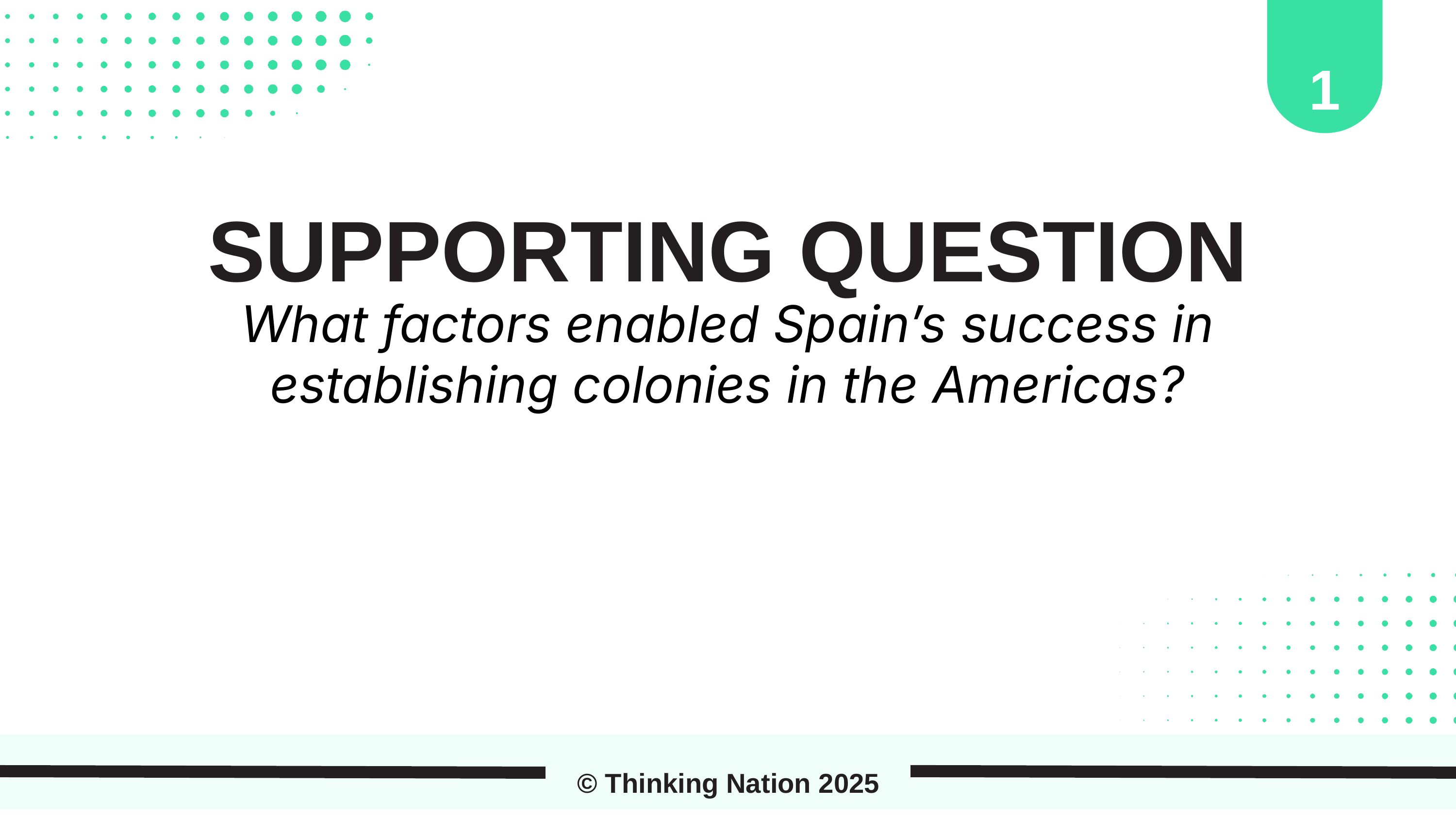

1
SUPPORTING QUESTION
What factors enabled Spain’s success in establishing colonies in the Americas?

© Thinking Nation 2025